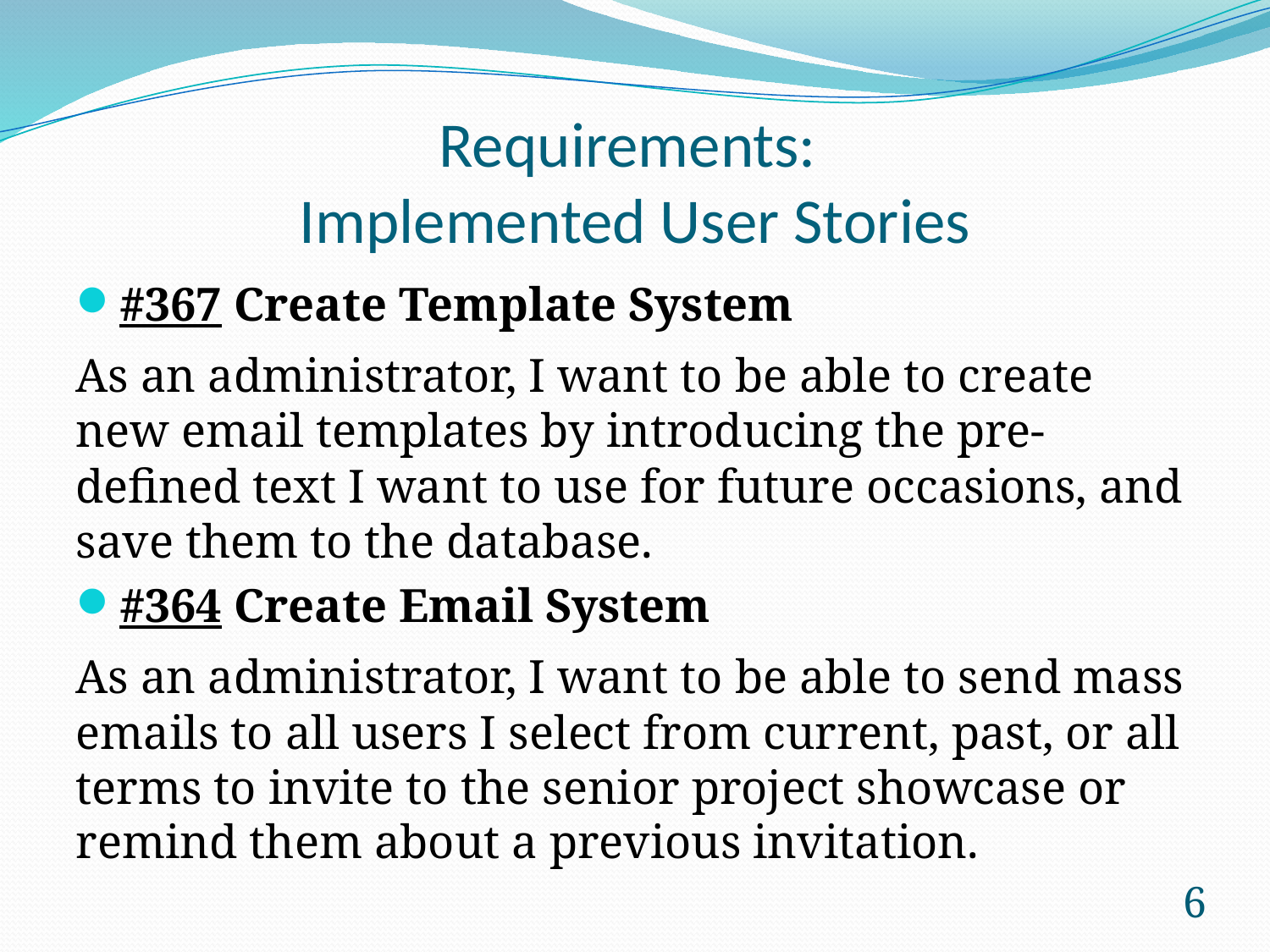

# Requirements: Implemented User Stories
#367 Create Template System
As an administrator, I want to be able to create new email templates by introducing the pre-defined text I want to use for future occasions, and save them to the database.
#364 Create Email System
As an administrator, I want to be able to send mass emails to all users I select from current, past, or all terms to invite to the senior project showcase or remind them about a previous invitation.
6